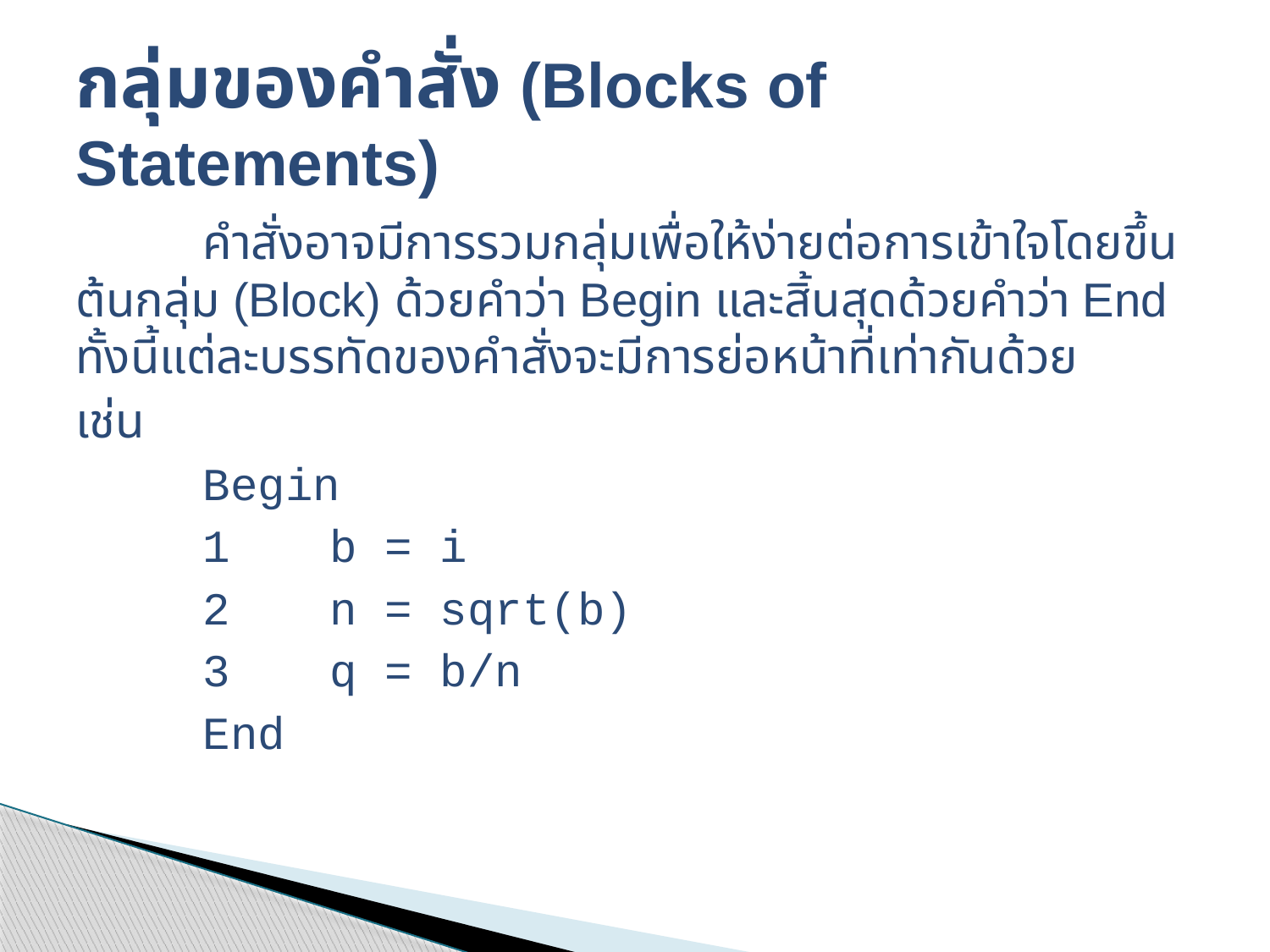

# กลุ่มของคำสั่ง (Blocks of Statements)
	คำสั่งอาจมีการรวมกลุ่มเพื่อให้ง่ายต่อการเข้าใจโดยขึ้นต้นกลุ่ม (Block) ด้วยคำว่า Begin และสิ้นสุดด้วยคำว่า End ทั้งนี้แต่ละบรรทัดของคำสั่งจะมีการย่อหน้าที่เท่ากันด้วย
เช่น
	Begin
	1	b = i
	2	n = sqrt(b)
	3	q = b/n
	End